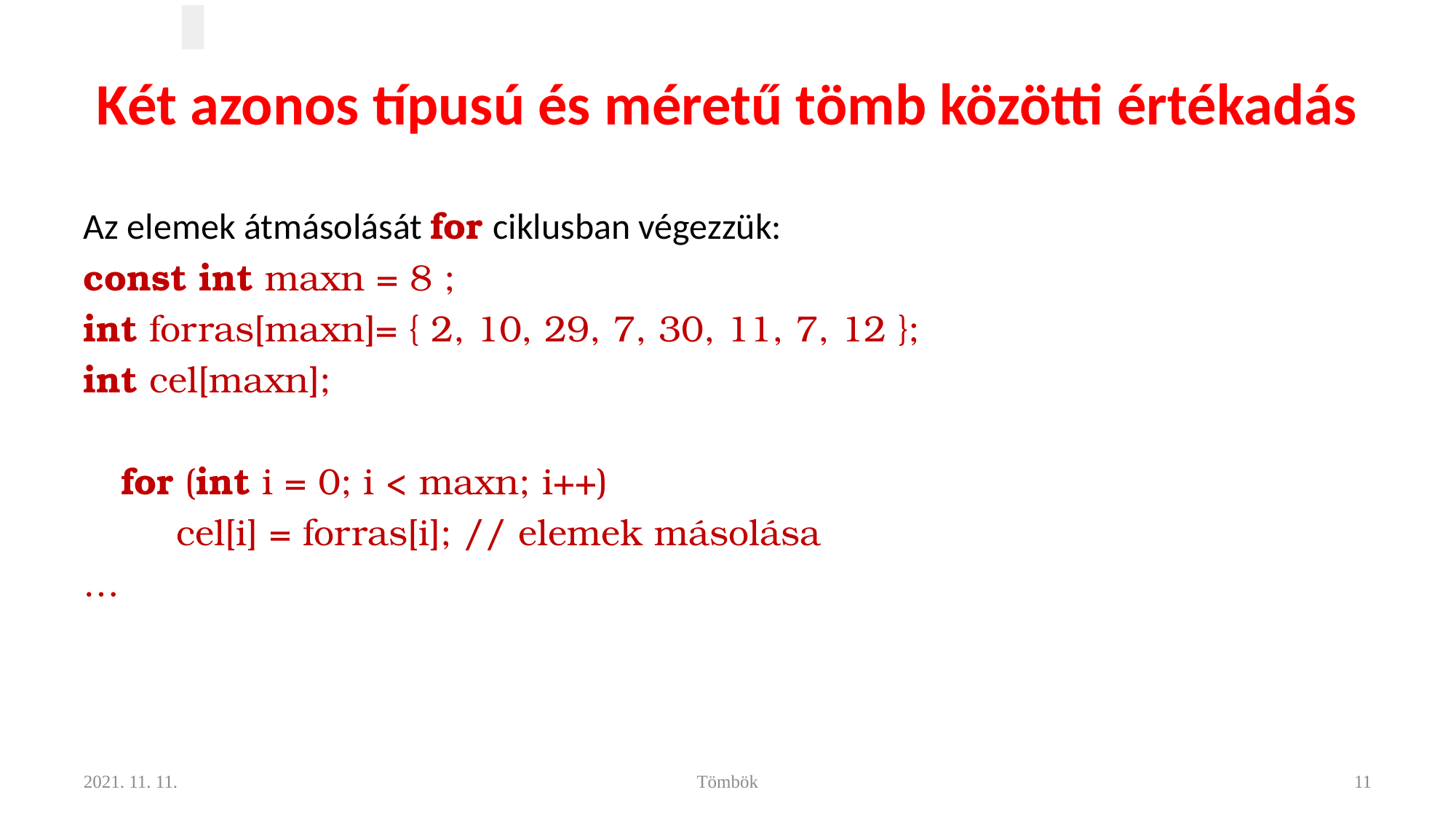

# Két azonos típusú és méretű tömb közötti értékadás
Az elemek átmásolását for ciklusban végezzük:
const int maxn = 8 ;
int forras[maxn]= { 2, 10, 29, 7, 30, 11, 7, 12 };
int cel[maxn];

   for (int i = 0; i < maxn; i++)
        cel[i] = forras[i]; // elemek másolása
…
2021. 11. 11.
Tömbök
11